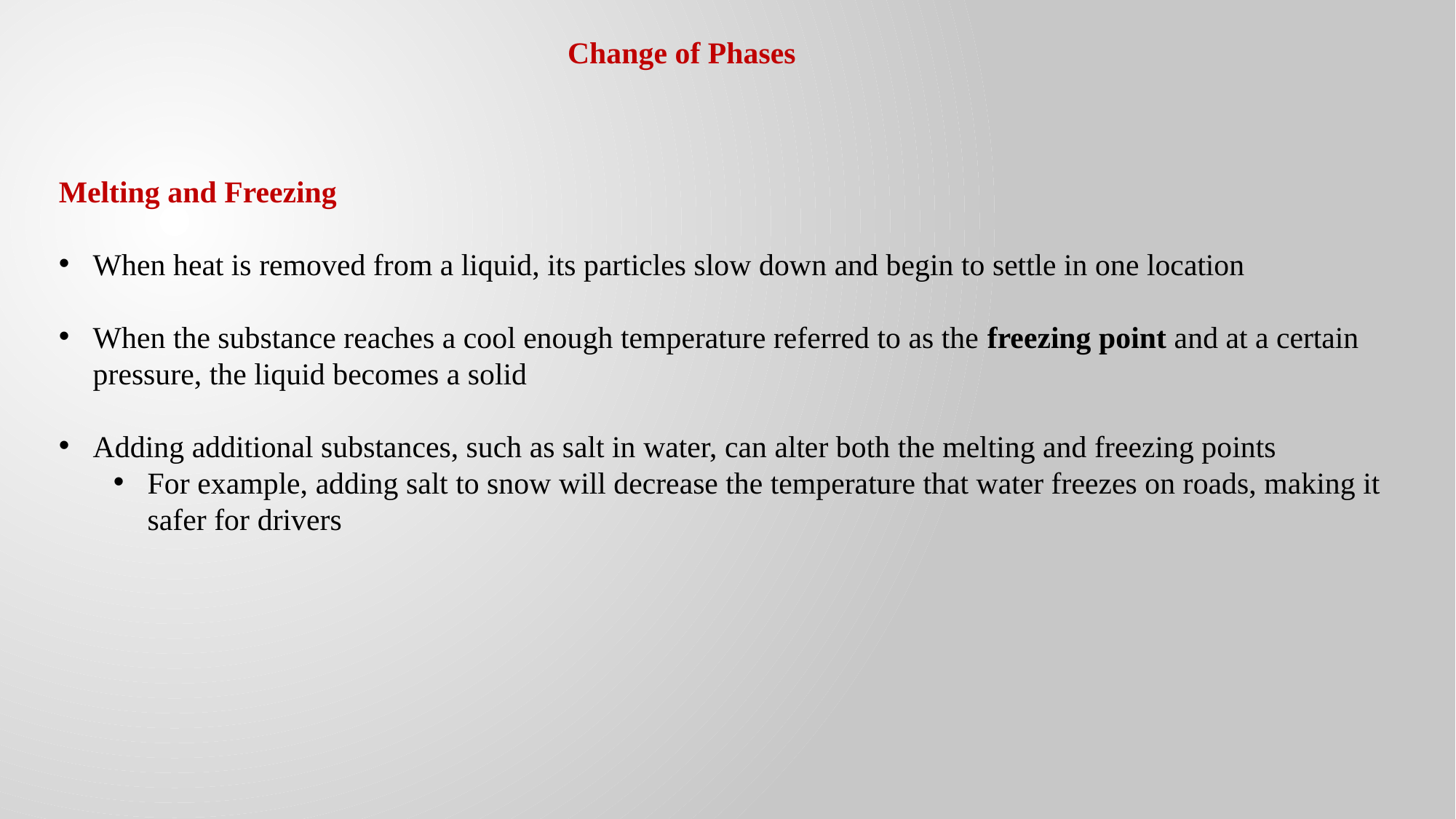

Change of Phases

Melting and Freezing

When heat is removed from a liquid, its particles slow down and begin to settle in one location

When the substance reaches a cool enough temperature referred to as the freezing point and at a certain pressure, the liquid becomes a solid

Adding additional substances, such as salt in water, can alter both the melting and freezing points
For example, adding salt to snow will decrease the temperature that water freezes on roads, making it safer for drivers